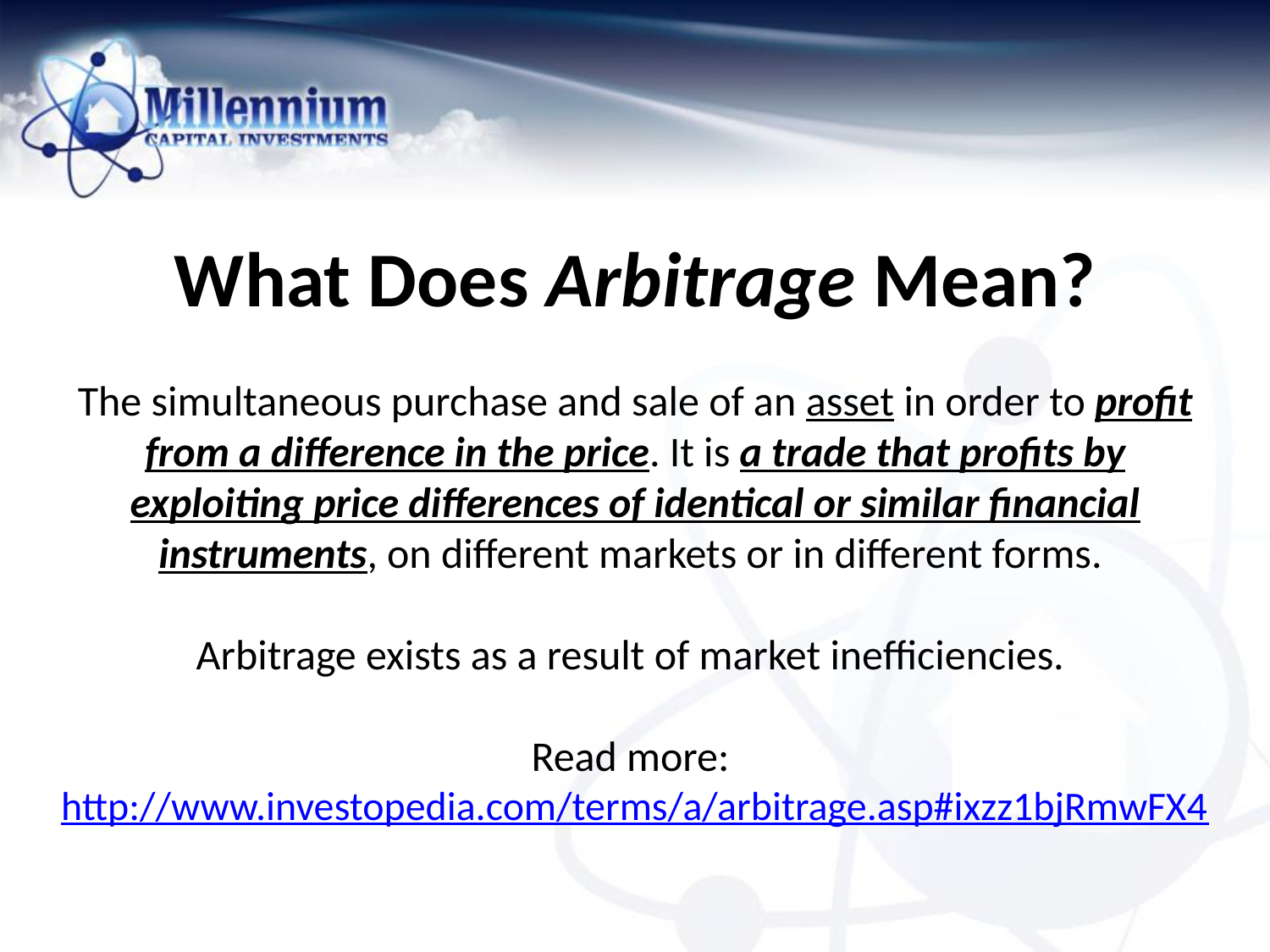

# What Does Arbitrage Mean? The simultaneous purchase and sale of an asset in order to profit from a difference in the price. It is a trade that profits by exploiting price differences of identical or similar financial instruments, on different markets or in different forms. Arbitrage exists as a result of market inefficiencies. Read more: http://www.investopedia.com/terms/a/arbitrage.asp#ixzz1bjRmwFX4